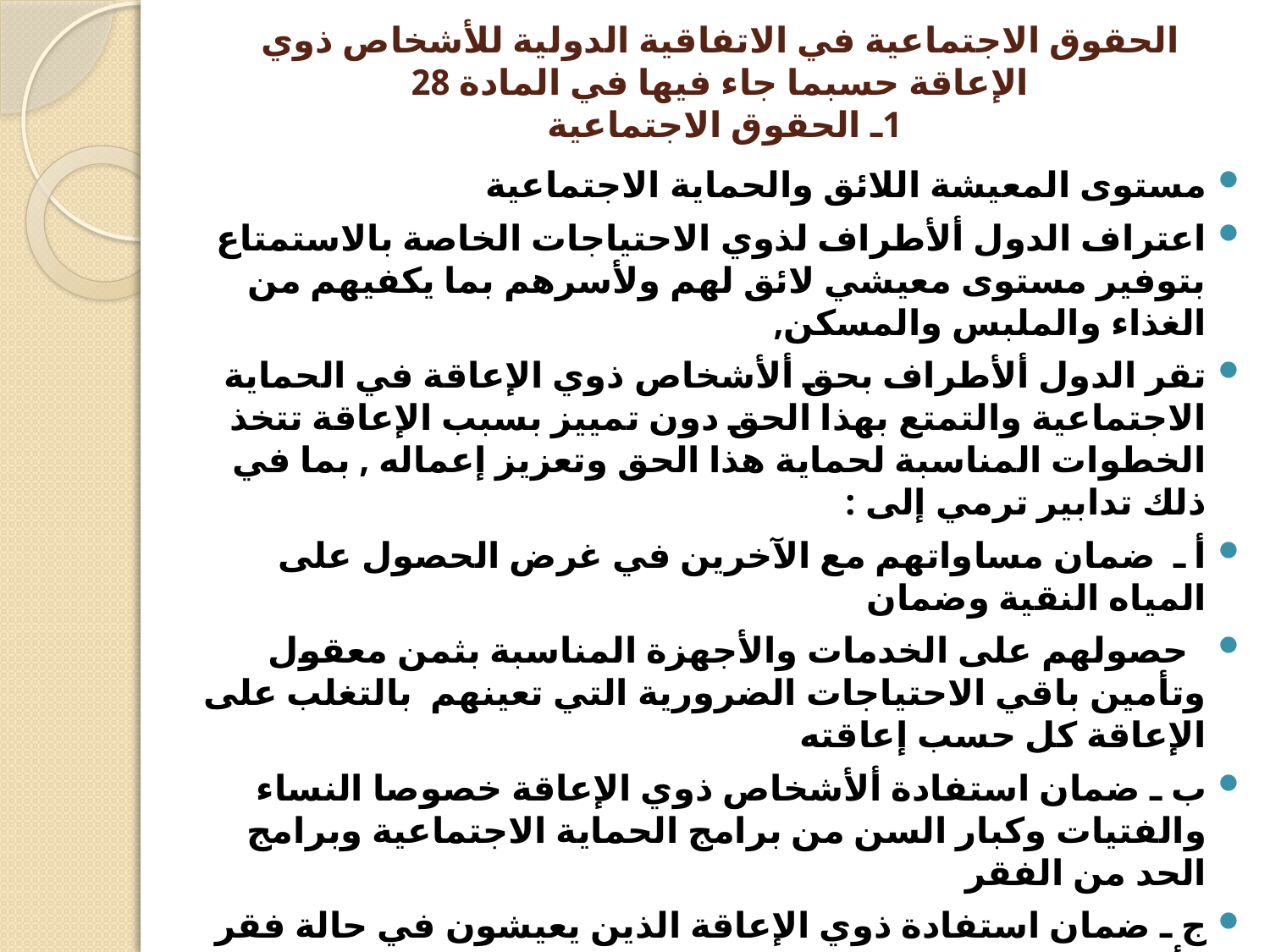

# الحقوق الاجتماعية في الاتفاقية الدولية للأشخاص ذوي الإعاقة حسبما جاء فيها في المادة 28 1ـ الحقوق الاجتماعية
مستوى المعيشة اللائق والحماية الاجتماعية
اعتراف الدول ألأطراف لذوي الاحتياجات الخاصة بالاستمتاع بتوفير مستوى معيشي لائق لهم ولأسرهم بما يكفيهم من الغذاء والملبس والمسكن,
تقر الدول ألأطراف بحق ألأشخاص ذوي الإعاقة في الحماية الاجتماعية والتمتع بهذا الحق دون تمييز بسبب الإعاقة تتخذ الخطوات المناسبة لحماية هذا الحق وتعزيز إعماله , بما في ذلك تدابير ترمي إلى :
أ ـ  ضمان مساواتهم مع الآخرين في غرض الحصول على المياه النقية وضمان
  حصولهم على الخدمات والأجهزة المناسبة بثمن معقول وتأمين باقي الاحتياجات الضرورية التي تعينهم  بالتغلب على الإعاقة كل حسب إعاقته
ب ـ ضمان استفادة ألأشخاص ذوي الإعاقة خصوصا النساء والفتيات وكبار السن من برامج الحماية الاجتماعية وبرامج الحد من الفقر
ج ـ ضمان استفادة ذوي الإعاقة الذين يعيشون في حالة فقر وأسرهم من المساعدة التي تقدمها الدولة    لتغطية النفقات المتعلقة بالإعاقة بما فيها التدريب المناسب
د ـ ضمان استفادة الأشخاص ذوي الإعاقة من برامج الإسكان العام
هـ ـ ضمان استفادتهم على قدم المساواة مع الآخرين من استحقاقات وبرامج التقاعد